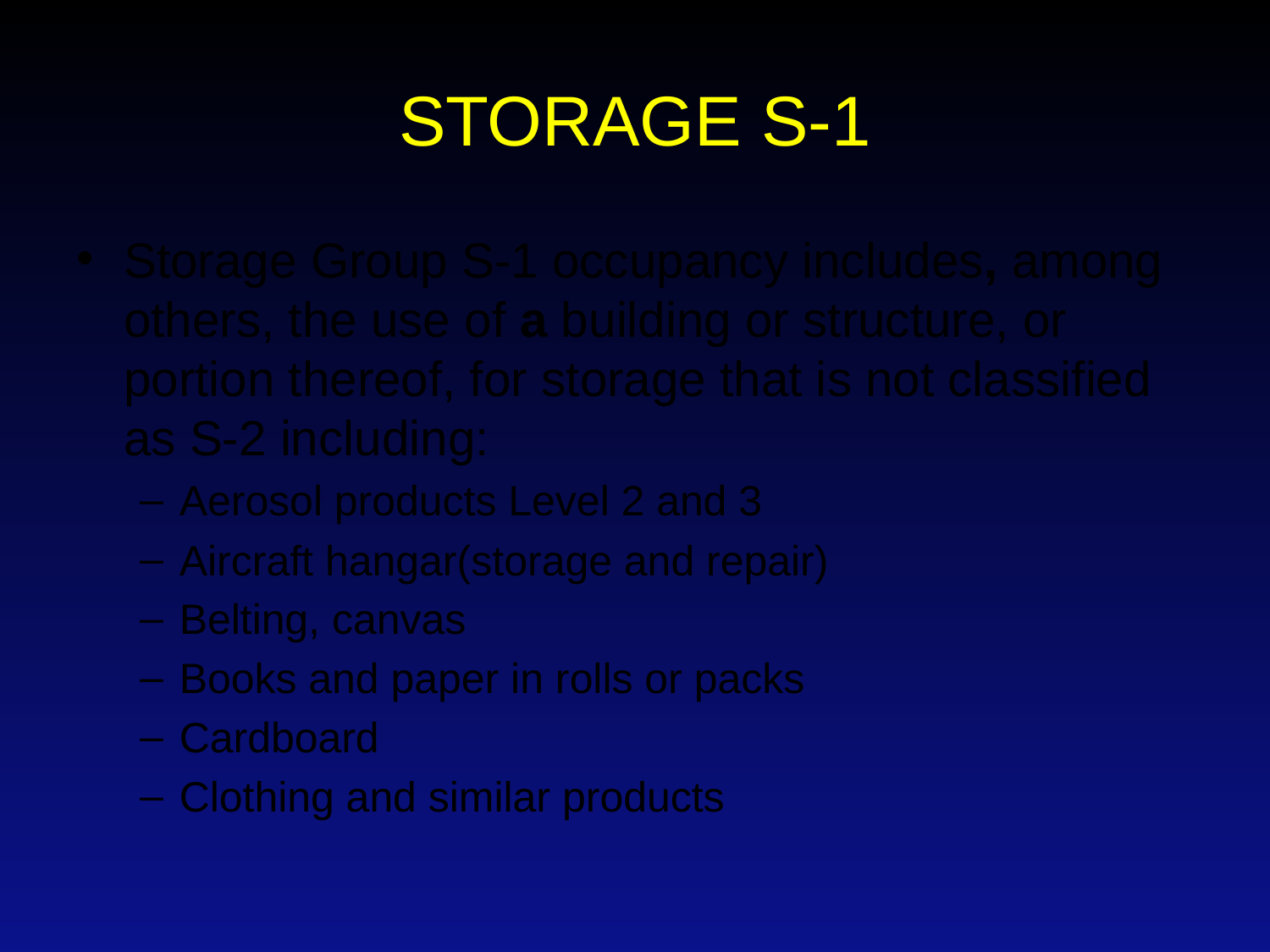

# STORAGE S-1
Storage Group S-1 occupancy includes, among others, the use of a building or structure, or portion thereof, for storage that is not classified as S-2 including:
Aerosol products Level 2 and 3
Aircraft hangar(storage and repair)
Belting, canvas
Books and paper in rolls or packs
Cardboard
Clothing and similar products